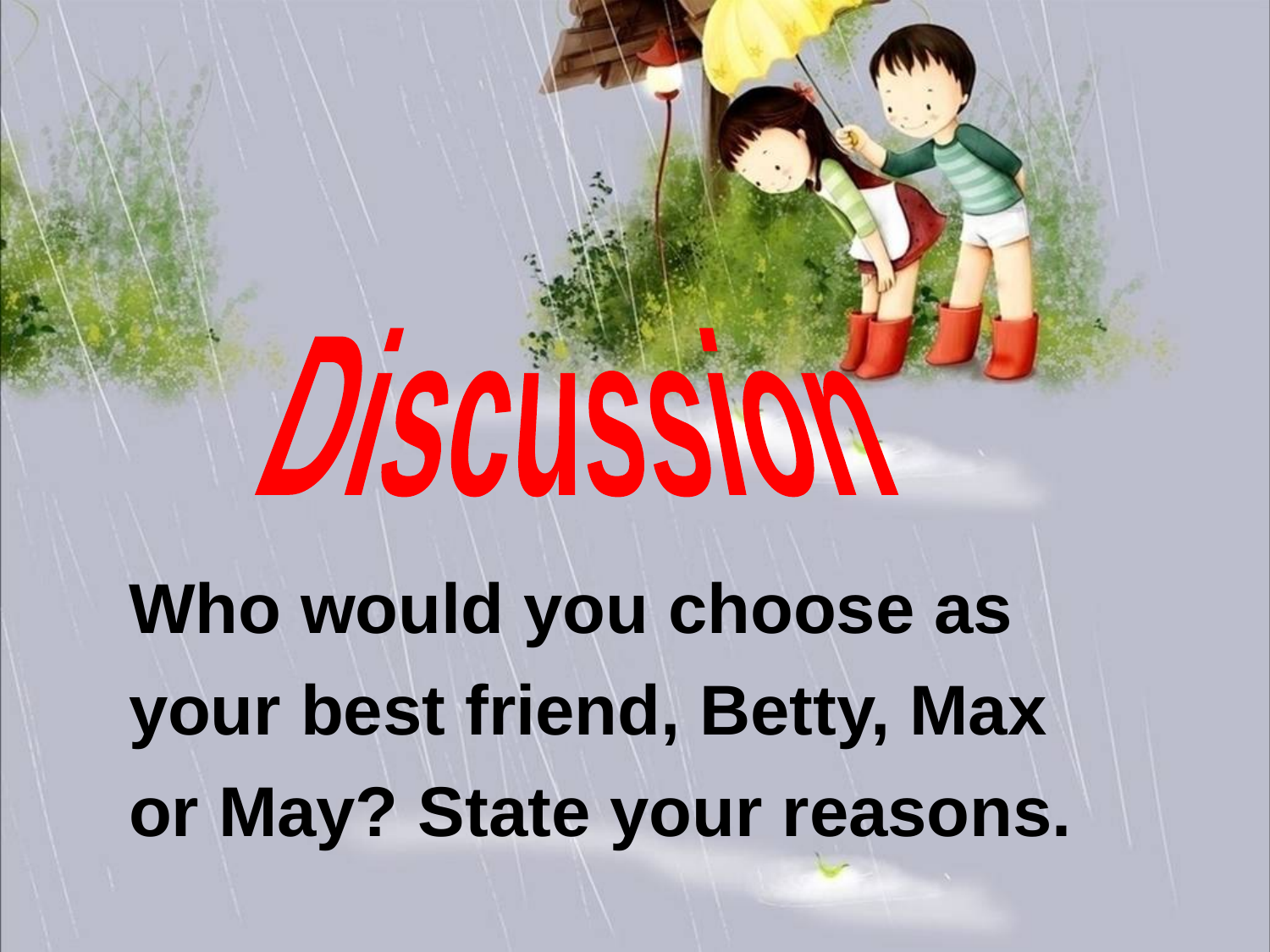

Discussion
Who would you choose as your best friend, Betty, Max or May? State your reasons.